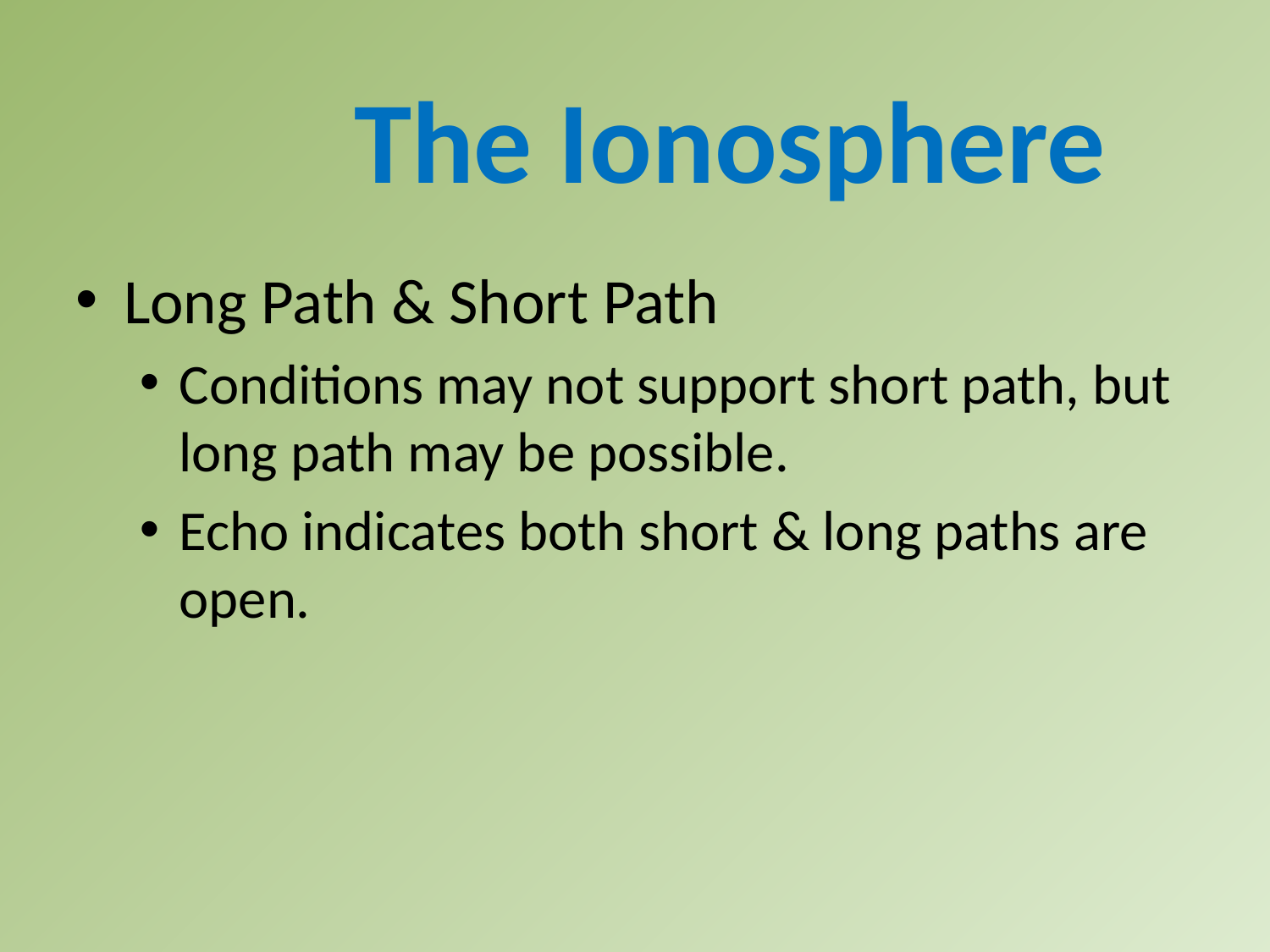

The Ionosphere
Long Path & Short Path
Conditions may not support short path, but long path may be possible.
Echo indicates both short & long paths are open.